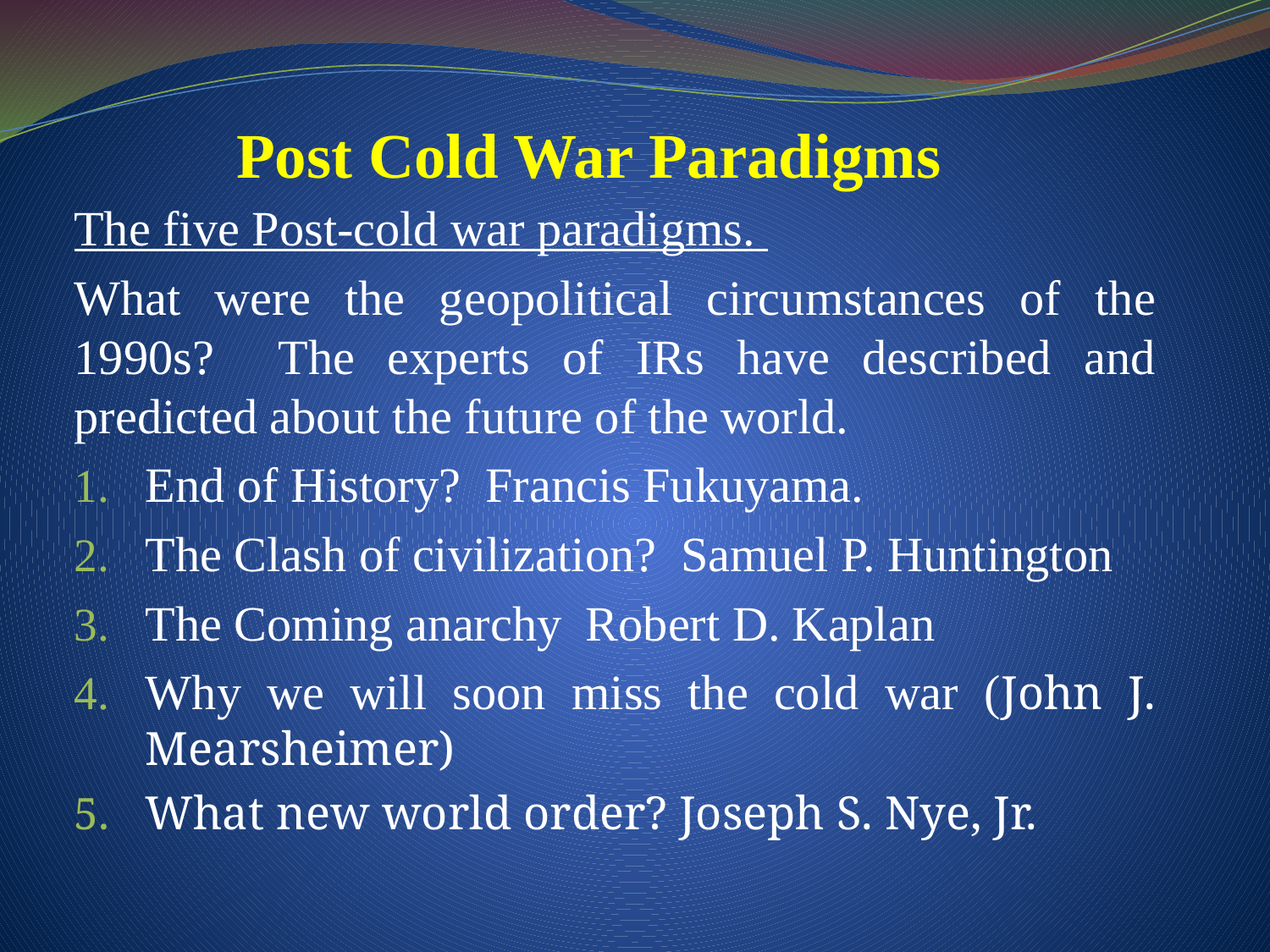

# Post Cold War Paradigms
The five Post-cold war paradigms.
What were the geopolitical circumstances of the 1990s?  The experts of IRs have described and predicted about the future of the world.
End of History?  Francis Fukuyama.
The Clash of civilization?  Samuel P. Huntington
The Coming anarchy  Robert D. Kaplan
Why we will soon miss the cold war (John J. Mearsheimer)
What new world order? Joseph S. Nye, Jr.